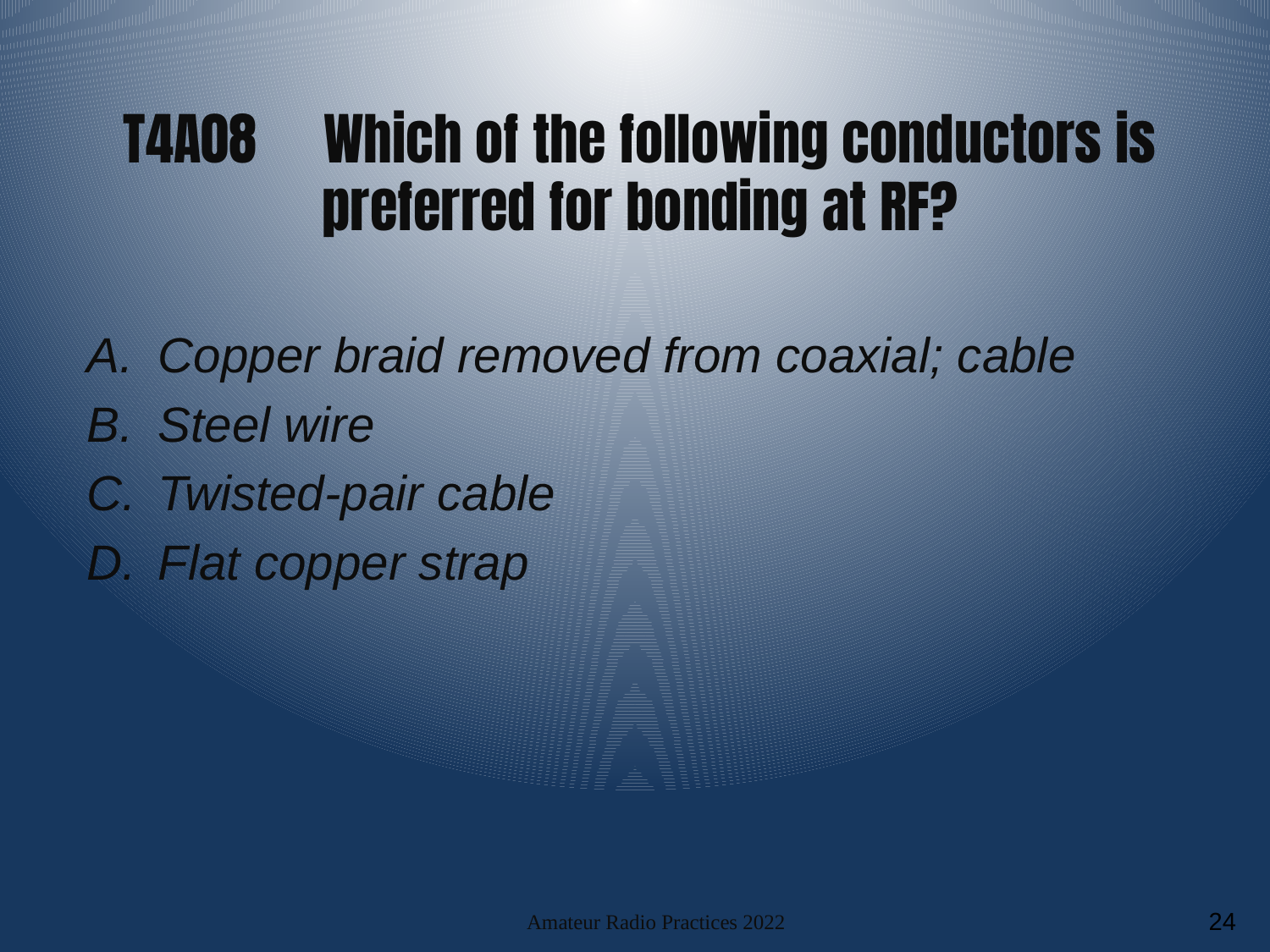

# T4A08     Which of the following conductors is preferred for bonding at RF?
Copper braid removed from coaxial; cable
Steel wire
Twisted-pair cable
Flat copper strap
Amateur Radio Practices 2022
24